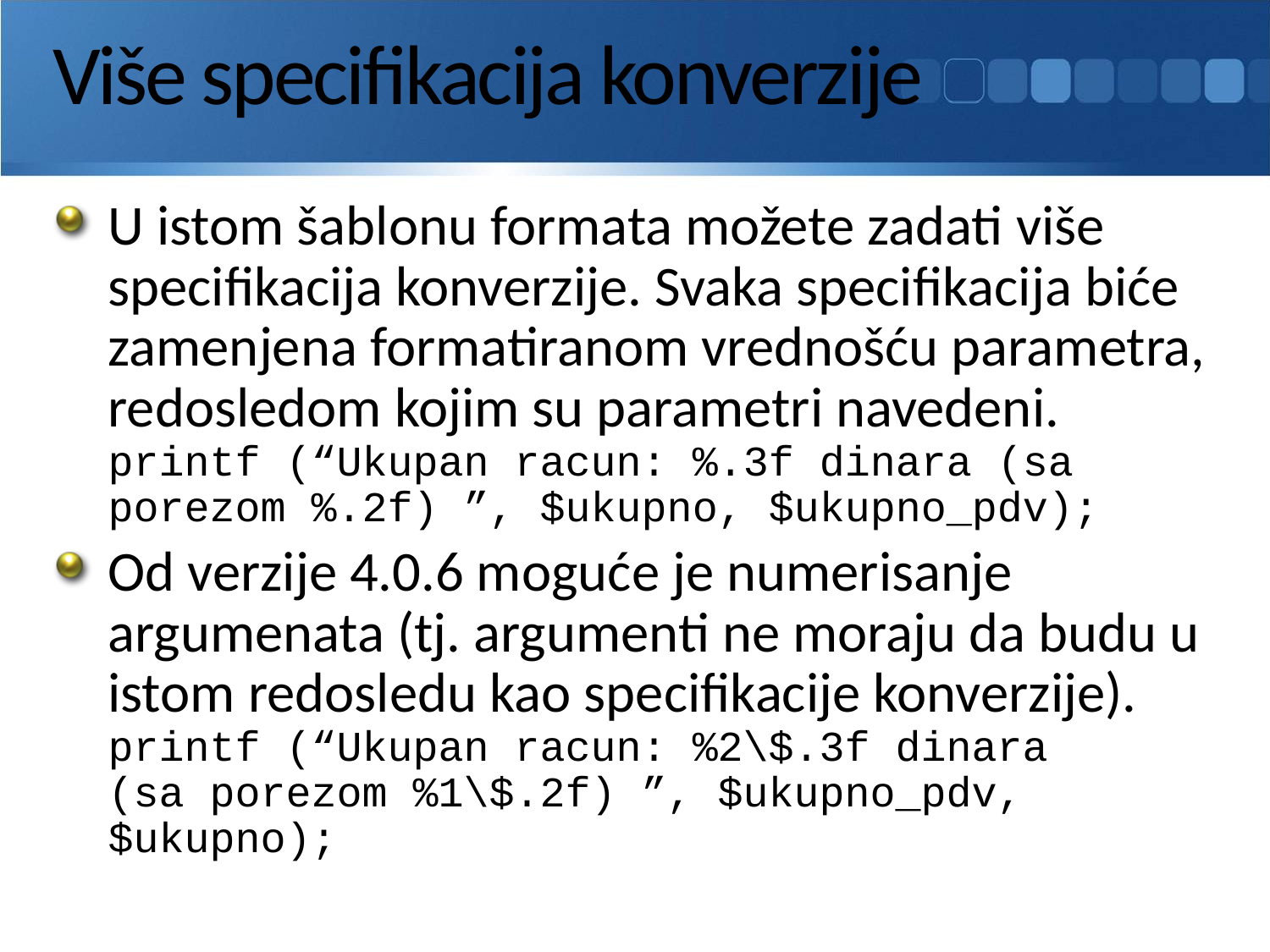

# Više specifikacija konverzije
U istom šablonu formata možete zadati više specifikacija konverzije. Svaka specifikacija biće zamenjena formatiranom vrednošću parametra, redosledom kojim su parametri navedeni.
printf (“Ukupan racun: %.3f dinara (sa porezom %.2f) ”, $ukupno, $ukupno_pdv);
Od verzije 4.0.6 moguće je numerisanje argumenata (tj. argumenti ne moraju da budu u istom redosledu kao specifikacije konverzije).
printf (“Ukupan racun: %2\$.3f dinara
(sa porezom %1\$.2f) ”, $ukupno_pdv, $ukupno);